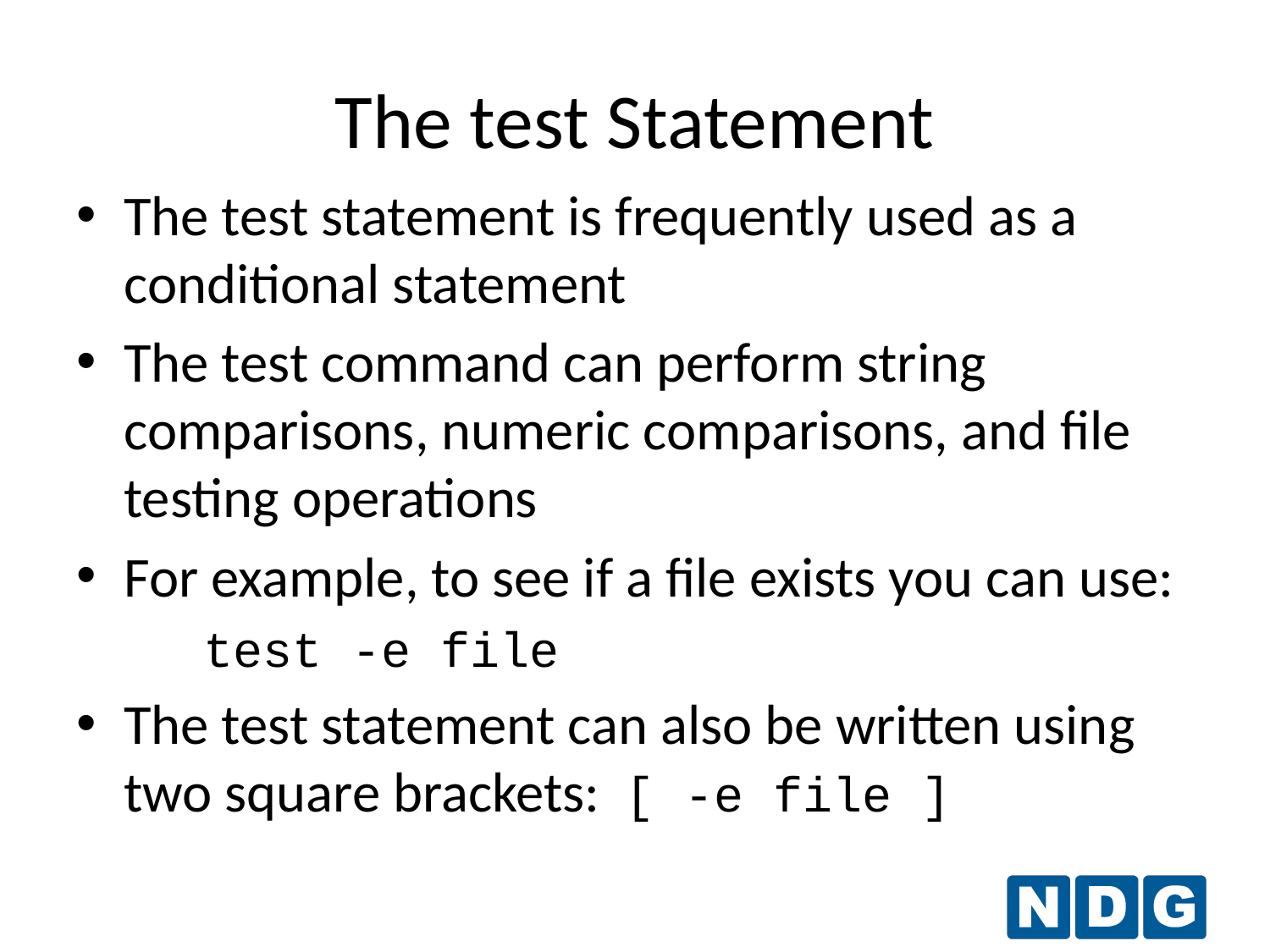

The test Statement
The test statement is frequently used as a conditional statement
The test command can perform string comparisons, numeric comparisons, and file testing operations
For example, to see if a file exists you can use:
	test -e file
The test statement can also be written using two square brackets:  [ -e file ]